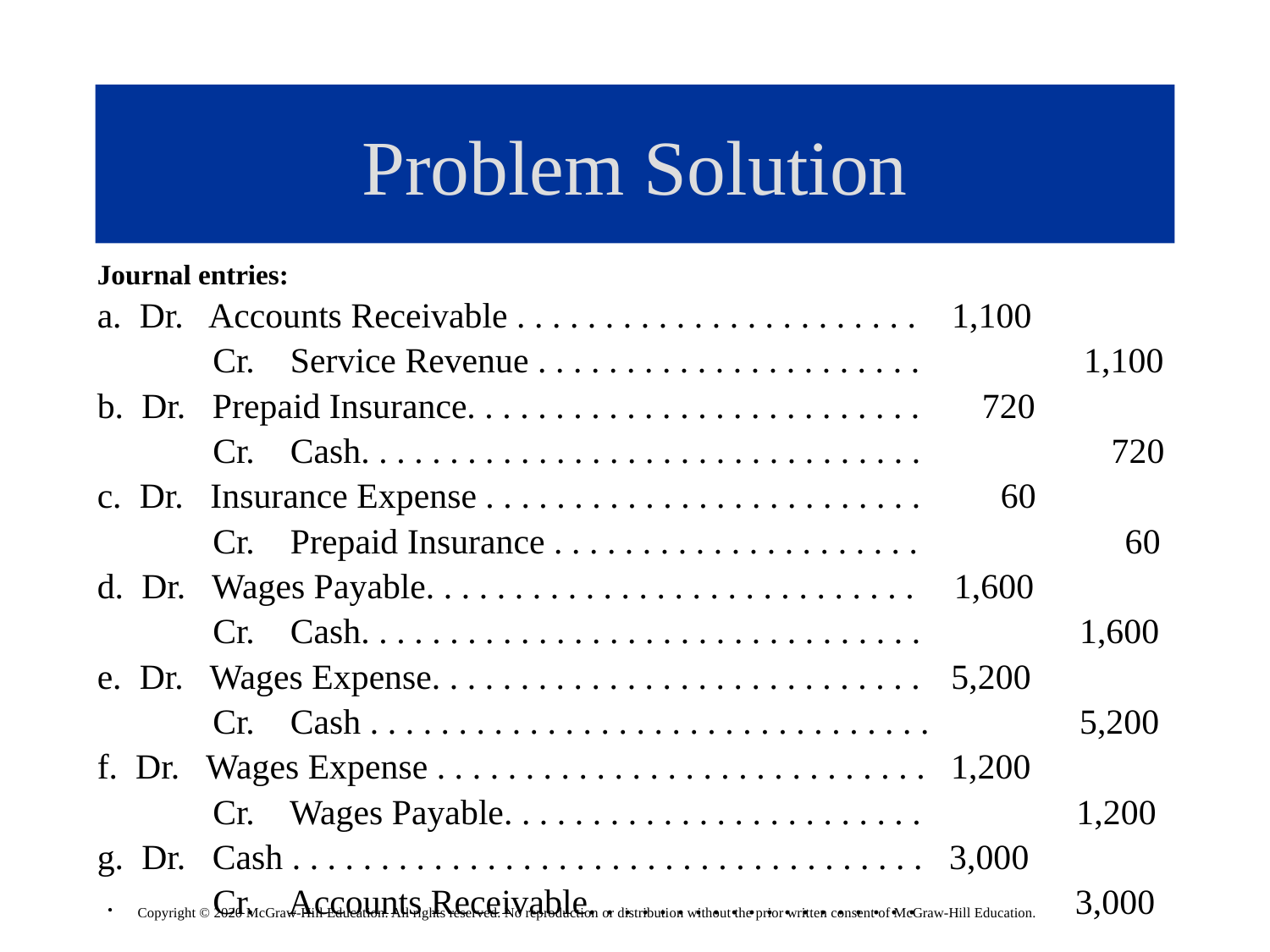

# Problem Solution
Journal entries:
a.  Dr.   Accounts Receivable . . . . . . . . . . . . . . . . . . . . . . .    1,100
             Cr.    Service Revenue . . . . . . . . . . . . . . . . . . . . . .                   1,100
b.  Dr.   Prepaid Insurance. . . . . . . . . . . . . . . . . . . . . . . . . .       720
             Cr.    Cash. . . . . . . . . . . . . . . . . . . . . . . . . . . . . . . .                      720
c.  Dr.   Insurance Expense . . . . . . . . . . . . . . . . . . . . . . . . .         60
             Cr.    Prepaid Insurance . . . . . . . . . . . . . . . . . . . . .                         60
d.  Dr.   Wages Payable. . . . . . . . . . . . . . . . . . . . . . . . . . . .     1,600
             Cr.    Cash. . . . . . . . . . . . . . . . . . . . . . . . . . . . . . . .                   1,600
e.  Dr.   Wages Expense. . . . . . . . . . . . . . . . . . . . . . . . . . . .    5,200
             Cr.    Cash . . . . . . . . . . . . . . . . . . . . . . . . . . . . . . . .                  5,200
f.  Dr.   Wages Expense . . . . . . . . . . . . . . . . . . . . . . . . . . . .    1,200
             Cr.    Wages Payable. . . . . . . . . . . . . . . . . . . . . . . .                  1,200
g.  Dr.   Cash . . . . . . . . . . . . . . . . . . . . . . . . . . . . . . . . . . . .   3,000
             Cr.    Accounts Receivable. . . . . . . . . . . . . . . . . . .                   3,000